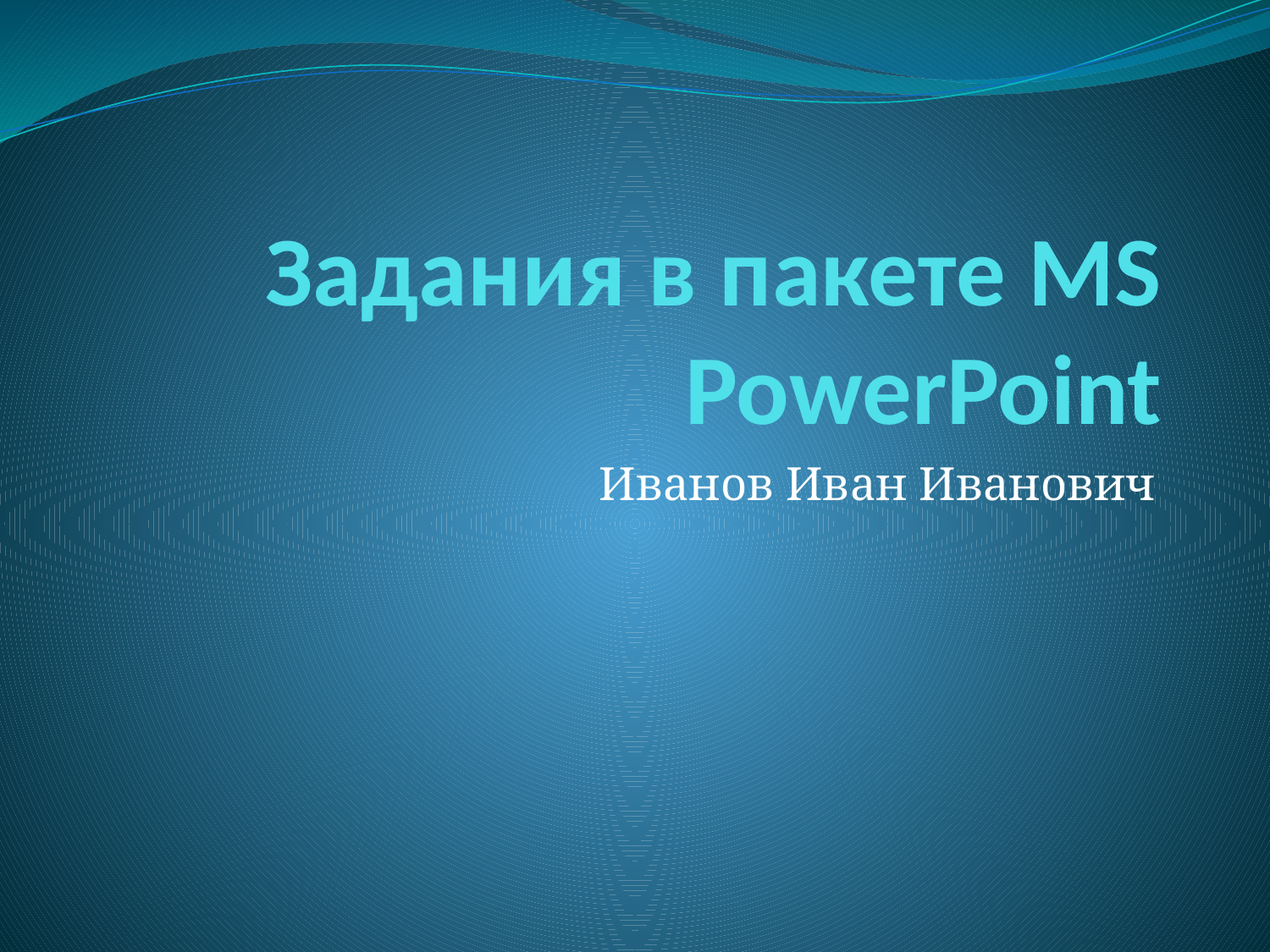

# Задания в пакете MS PowerPoint
Иванов Иван Иванович